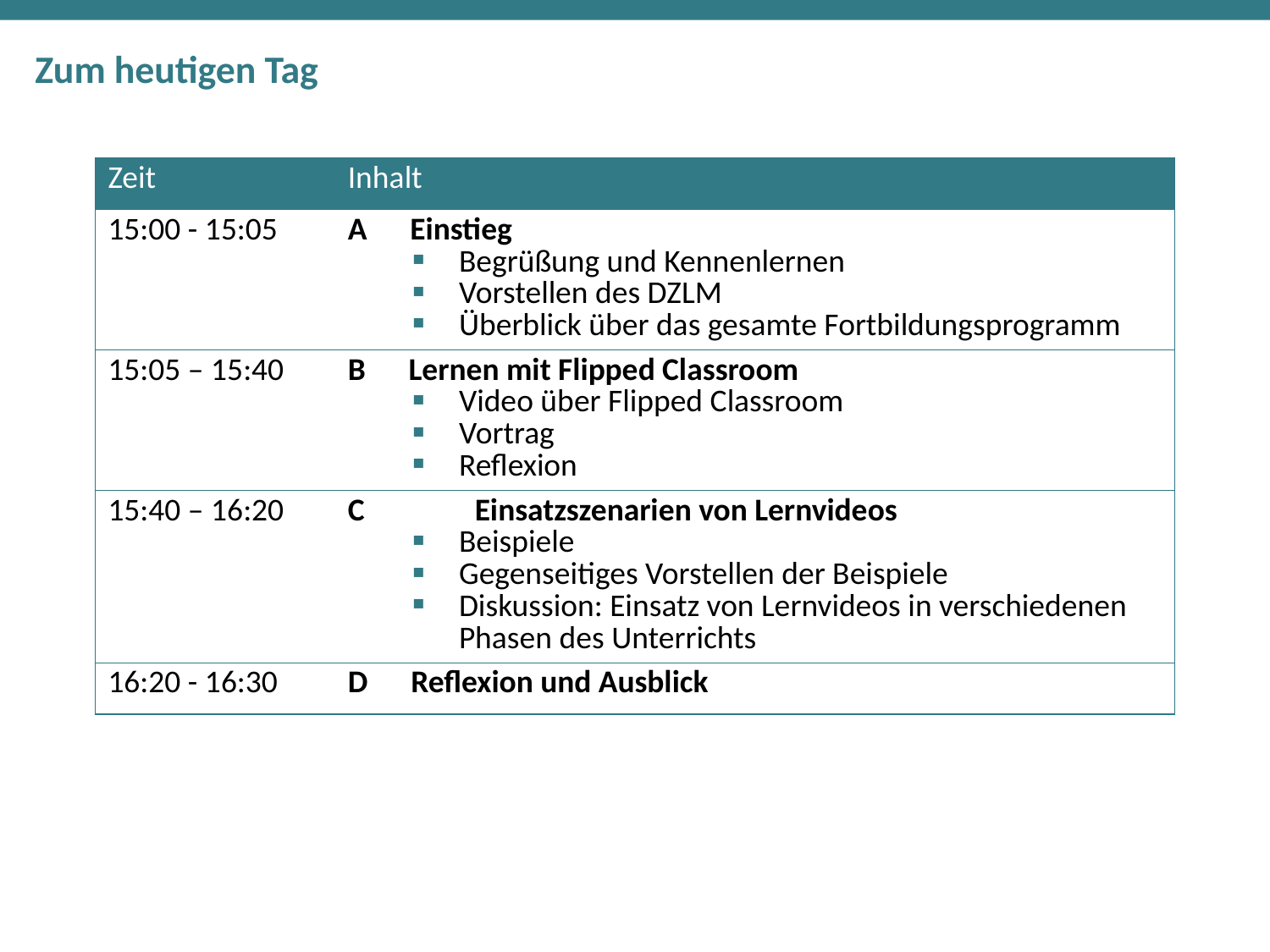

# Zum heutigen Tag
| Zeit | Inhalt |
| --- | --- |
| 15:00 - 15:05 | A Einstieg Begrüßung und Kennenlernen Vorstellen des DZLM Überblick über das gesamte Fortbildungsprogramm |
| 15:05 – 15:40 | B Lernen mit Flipped Classroom Video über Flipped Classroom Vortrag Reflexion |
| 15:40 – 16:20 | C Einsatzszenarien von Lernvideos Beispiele Gegenseitiges Vorstellen der Beispiele Diskussion: Einsatz von Lernvideos in verschiedenen Phasen des Unterrichts |
| 16:20 - 16:30 | D Reflexion und Ausblick |